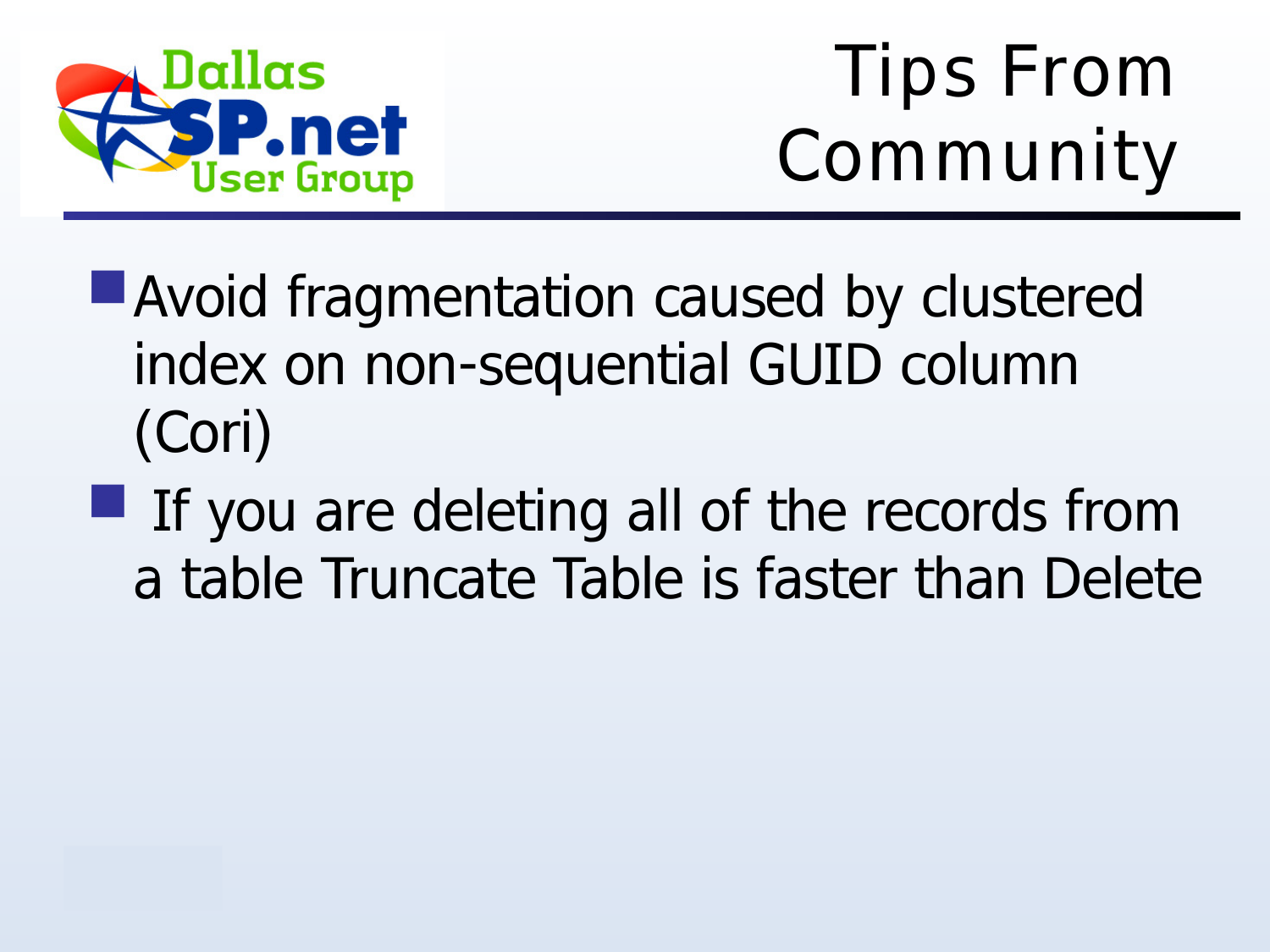

# Tips From Community
Avoid fragmentation caused by clustered index on non-sequential GUID column (Cori)
 If you are deleting all of the records from a table Truncate Table is faster than Delete